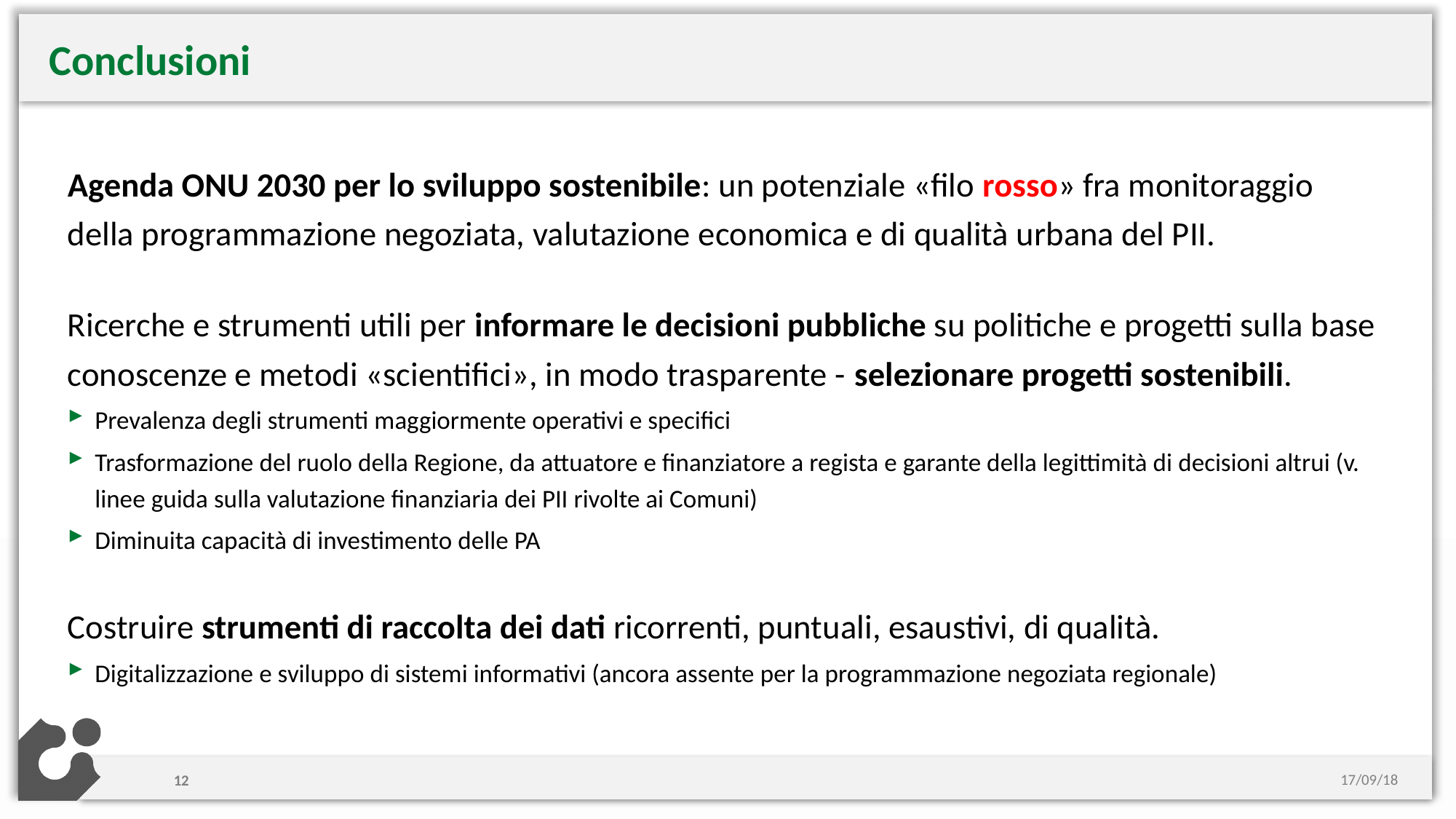

Conclusioni
Agenda ONU 2030 per lo sviluppo sostenibile: un potenziale «filo rosso» fra monitoraggio della programmazione negoziata, valutazione economica e di qualità urbana del PII.
Ricerche e strumenti utili per informare le decisioni pubbliche su politiche e progetti sulla base conoscenze e metodi «scientifici», in modo trasparente - selezionare progetti sostenibili.
Prevalenza degli strumenti maggiormente operativi e specifici
Trasformazione del ruolo della Regione, da attuatore e finanziatore a regista e garante della legittimità di decisioni altrui (v. linee guida sulla valutazione finanziaria dei PII rivolte ai Comuni)
Diminuita capacità di investimento delle PA
Costruire strumenti di raccolta dei dati ricorrenti, puntuali, esaustivi, di qualità.
Digitalizzazione e sviluppo di sistemi informativi (ancora assente per la programmazione negoziata regionale)

17/09/18

12